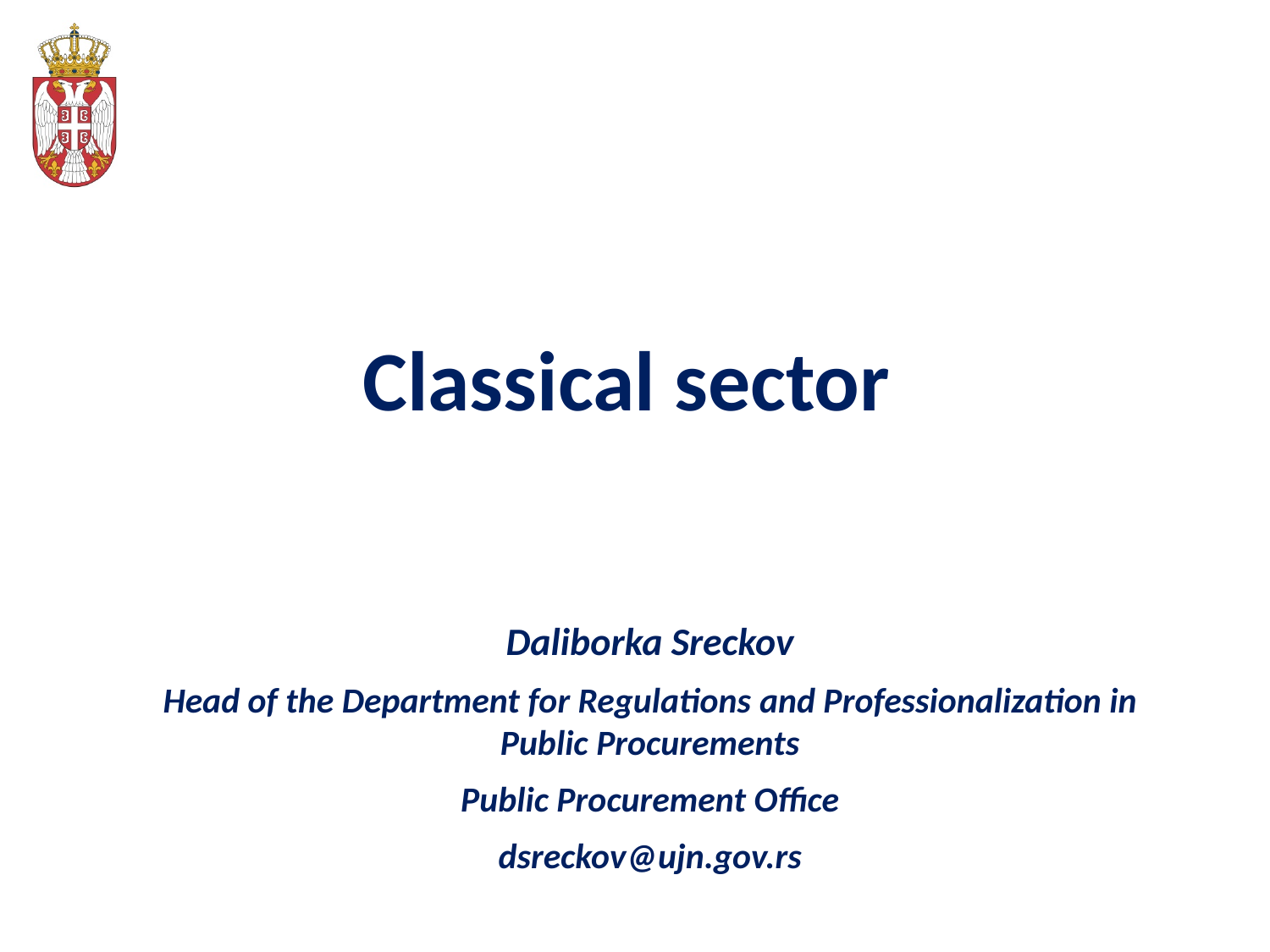

Classical sector

Daliborka Sreckov
Head of the Department for Regulations and Professionalization in Public Procurements
Public Procurement Office
dsreckov@ujn.gov.rs